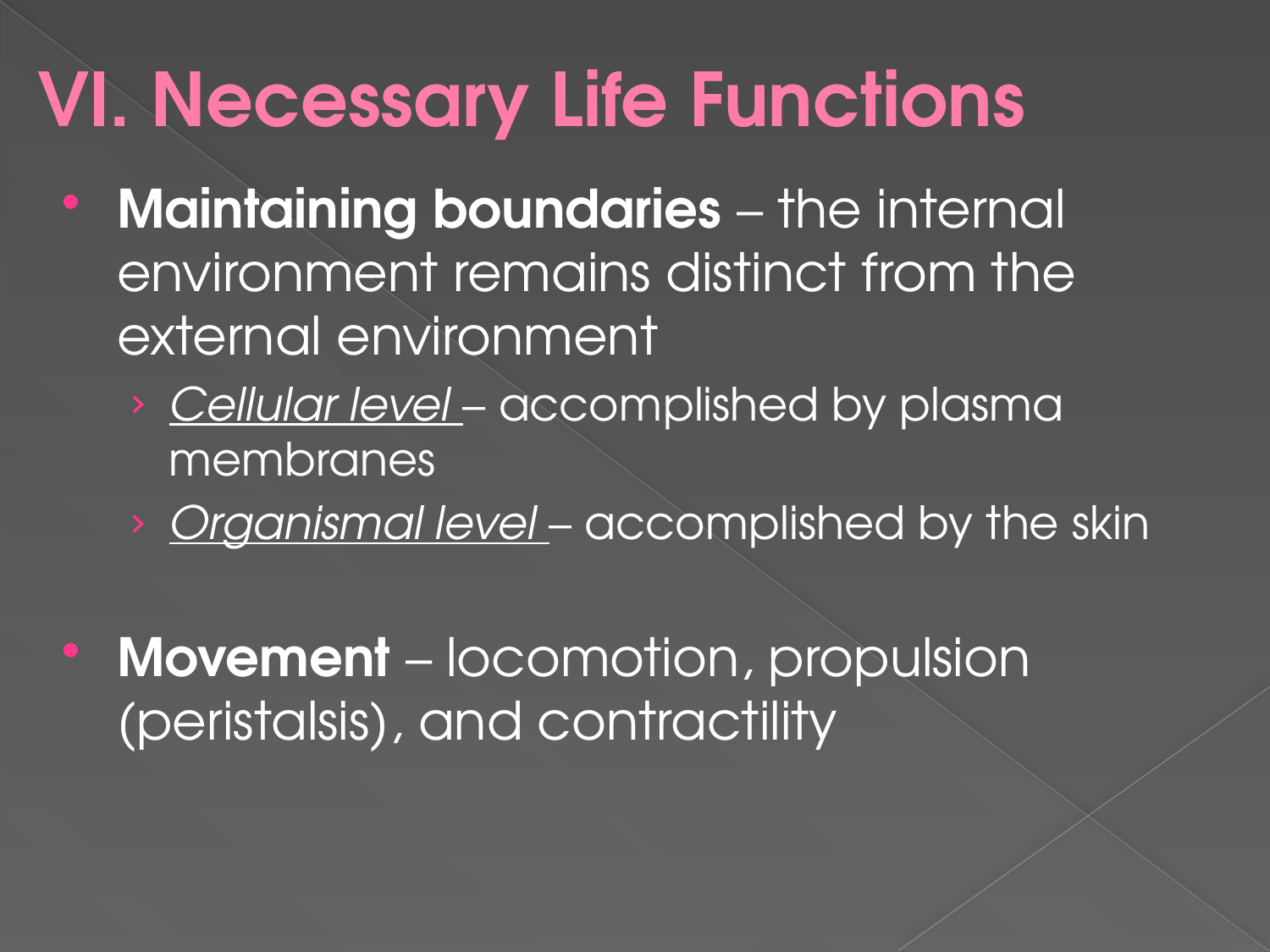

# VI. Necessary Life Functions
Maintaining boundaries – the internal environment remains distinct from the external environment
Cellular level – accomplished by plasma membranes
Organismal level – accomplished by the skin

Movement – locomotion, propulsion (peristalsis), and contractility